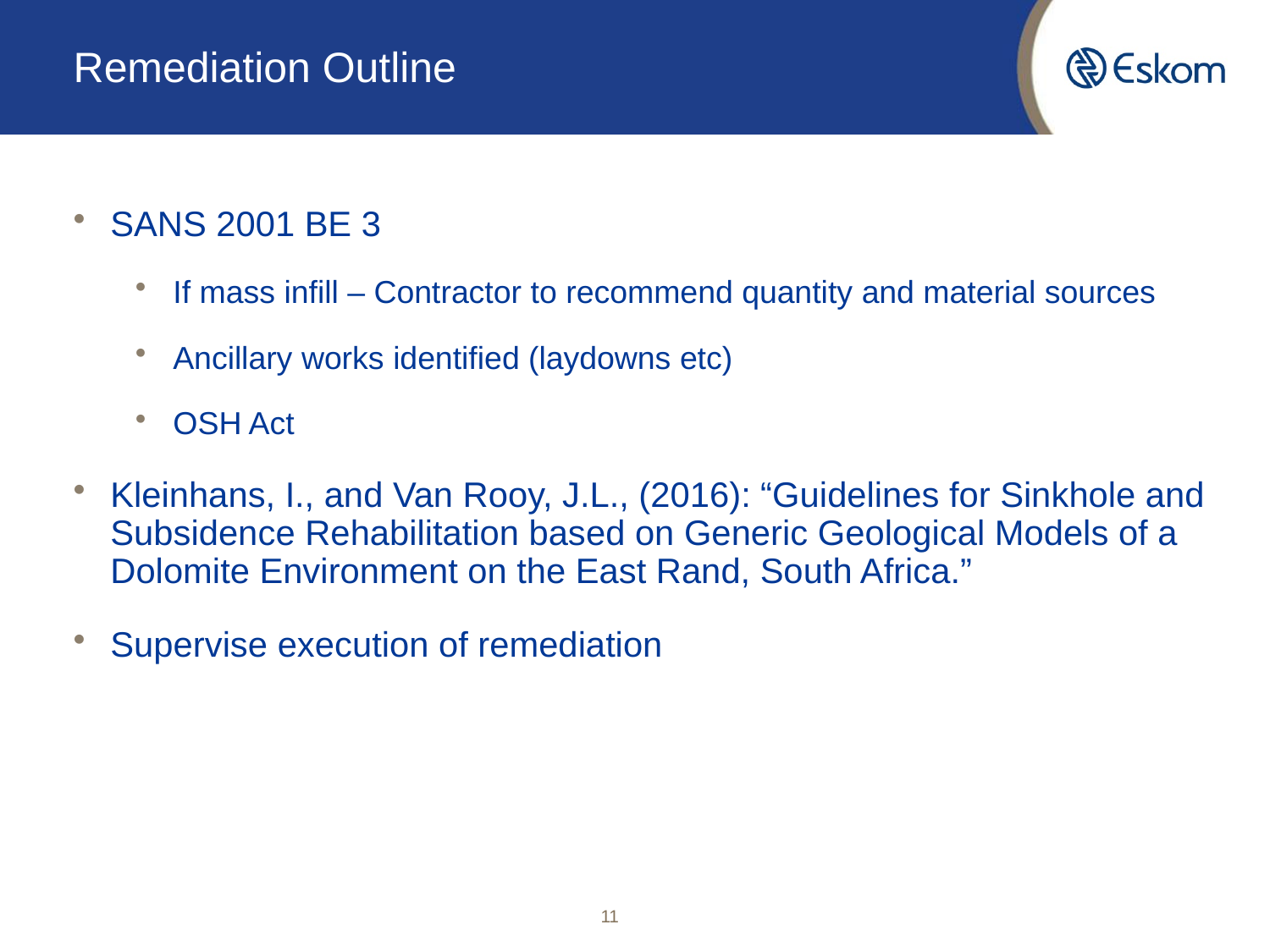

# Remediation Outline
SANS 2001 BE 3
If mass infill – Contractor to recommend quantity and material sources
Ancillary works identified (laydowns etc)
OSH Act
Kleinhans, I., and Van Rooy, J.L., (2016): “Guidelines for Sinkhole and Subsidence Rehabilitation based on Generic Geological Models of a Dolomite Environment on the East Rand, South Africa.”
Supervise execution of remediation

11